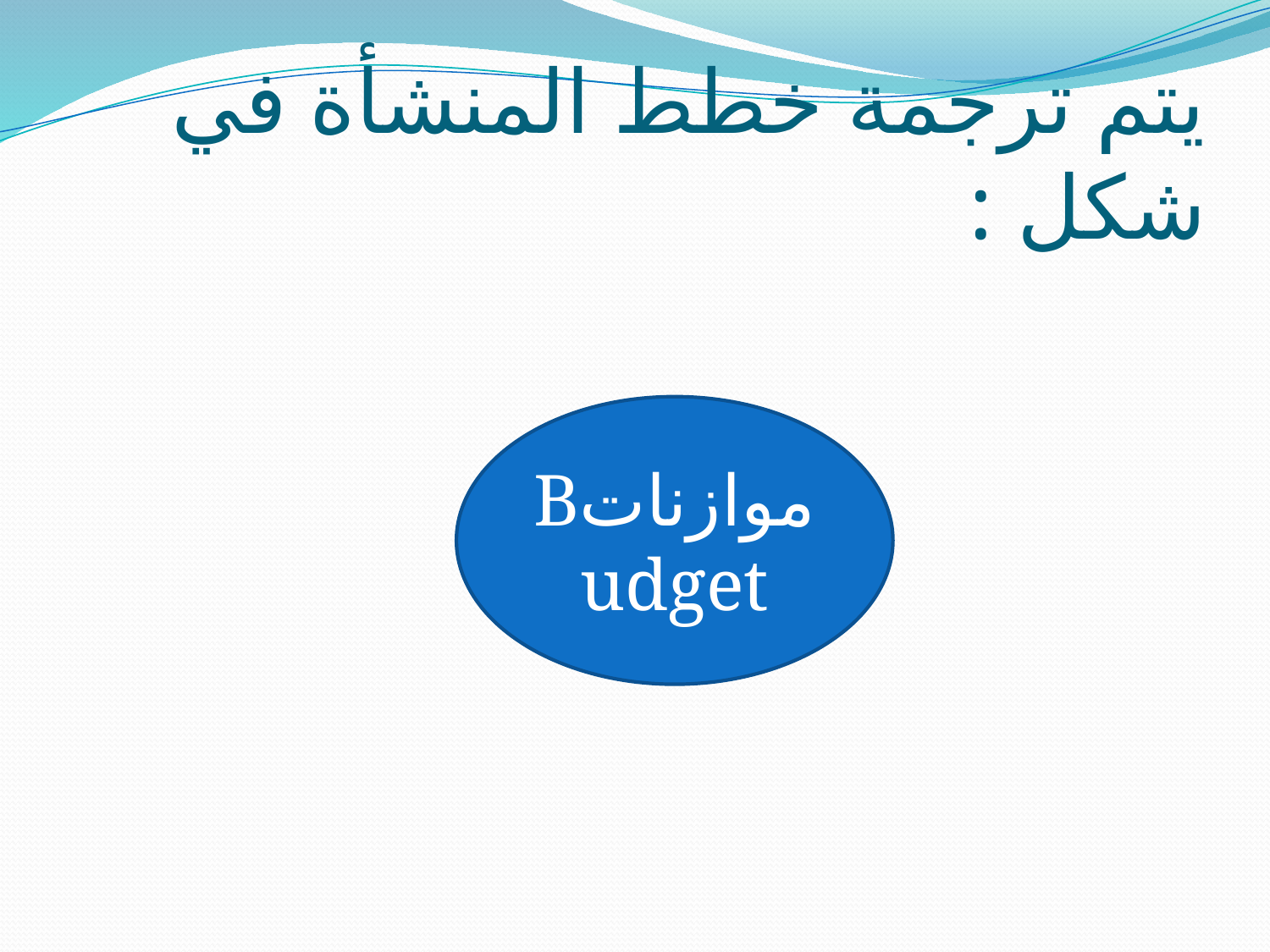

# يتم ترجمة خطط المنشأة في شكل :

موازناتBudget